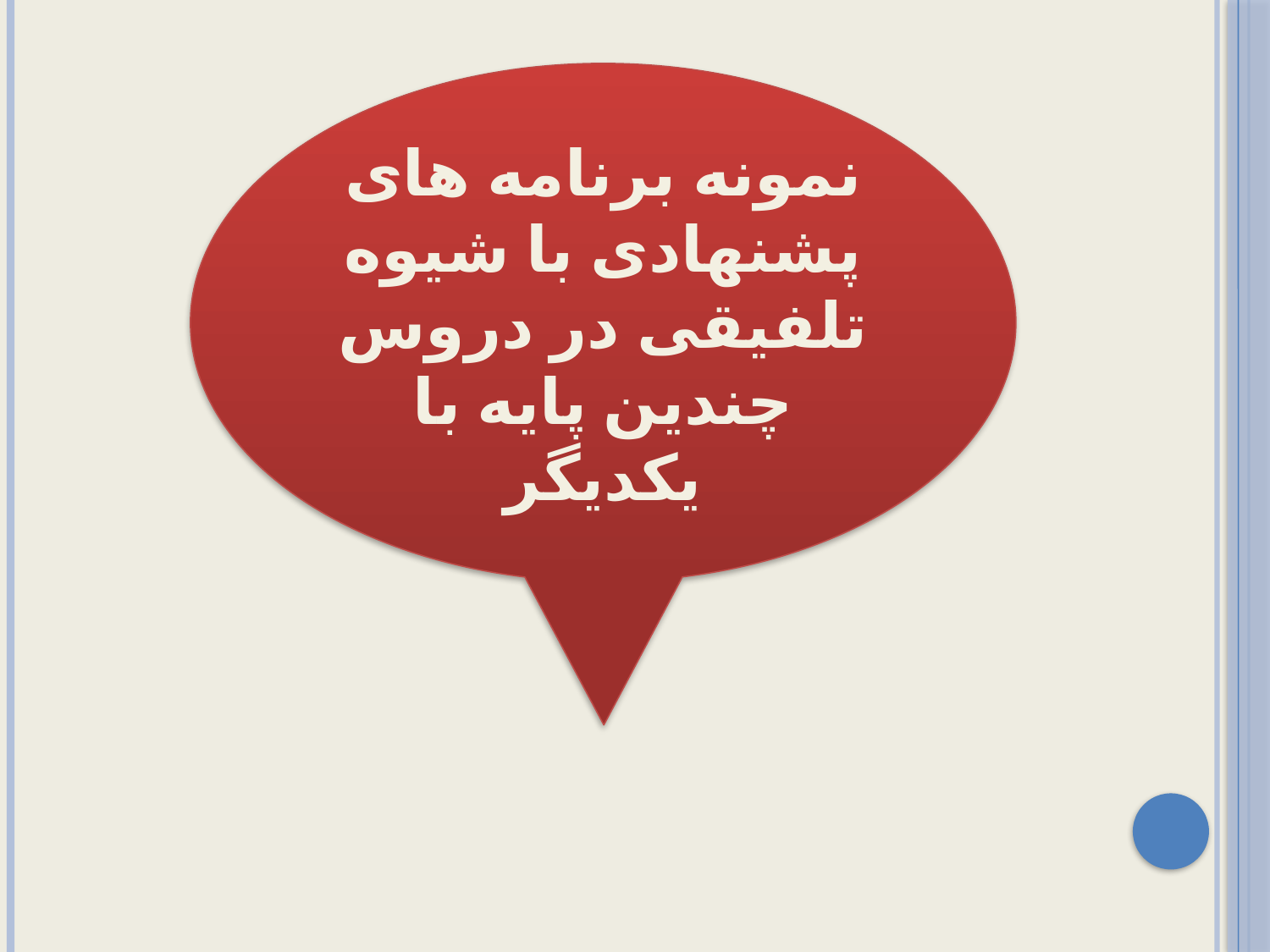

نمونه برنامه های پشنهادی با شیوه تلفیقی در دروس چندین پایه با یکدیگر